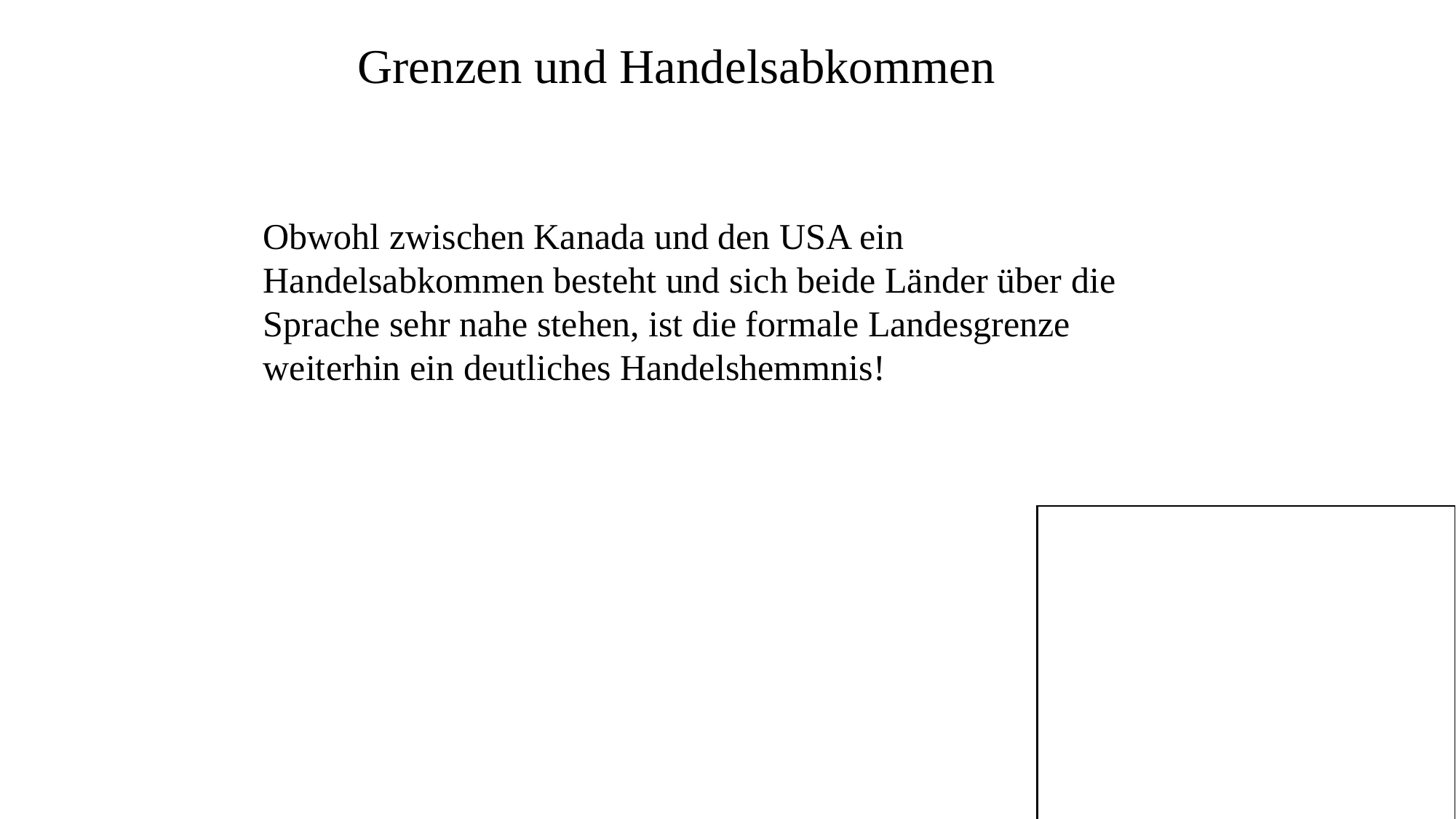

Grenzen und Handelsabkommen
Obwohl zwischen Kanada und den USA ein Handelsabkommen besteht und sich beide Länder über die Sprache sehr nahe stehen, ist die formale Landesgrenze weiterhin ein deutliches Handelshemmnis!